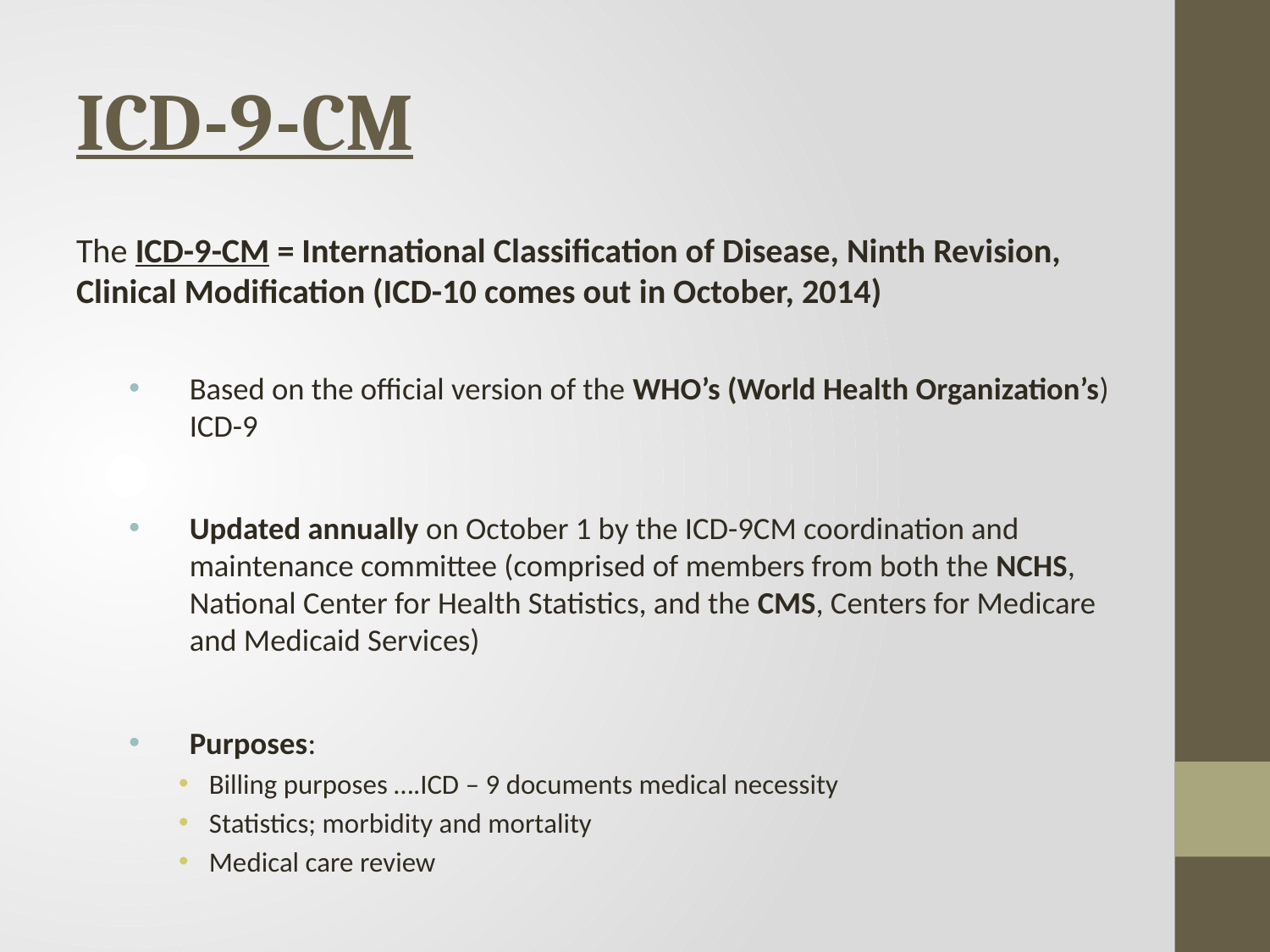

# ICD-9-CM
The ICD-9-CM = International Classification of Disease, Ninth Revision, Clinical Modification (ICD-10 comes out in October, 2014)

Based on the official version of the WHO’s (World Health Organization’s) ICD-9

Updated annually on October 1 by the ICD-9CM coordination and maintenance committee (comprised of members from both the NCHS, National Center for Health Statistics, and the CMS, Centers for Medicare and Medicaid Services)

Purposes:
Billing purposes ….ICD – 9 documents medical necessity
Statistics; morbidity and mortality
Medical care review